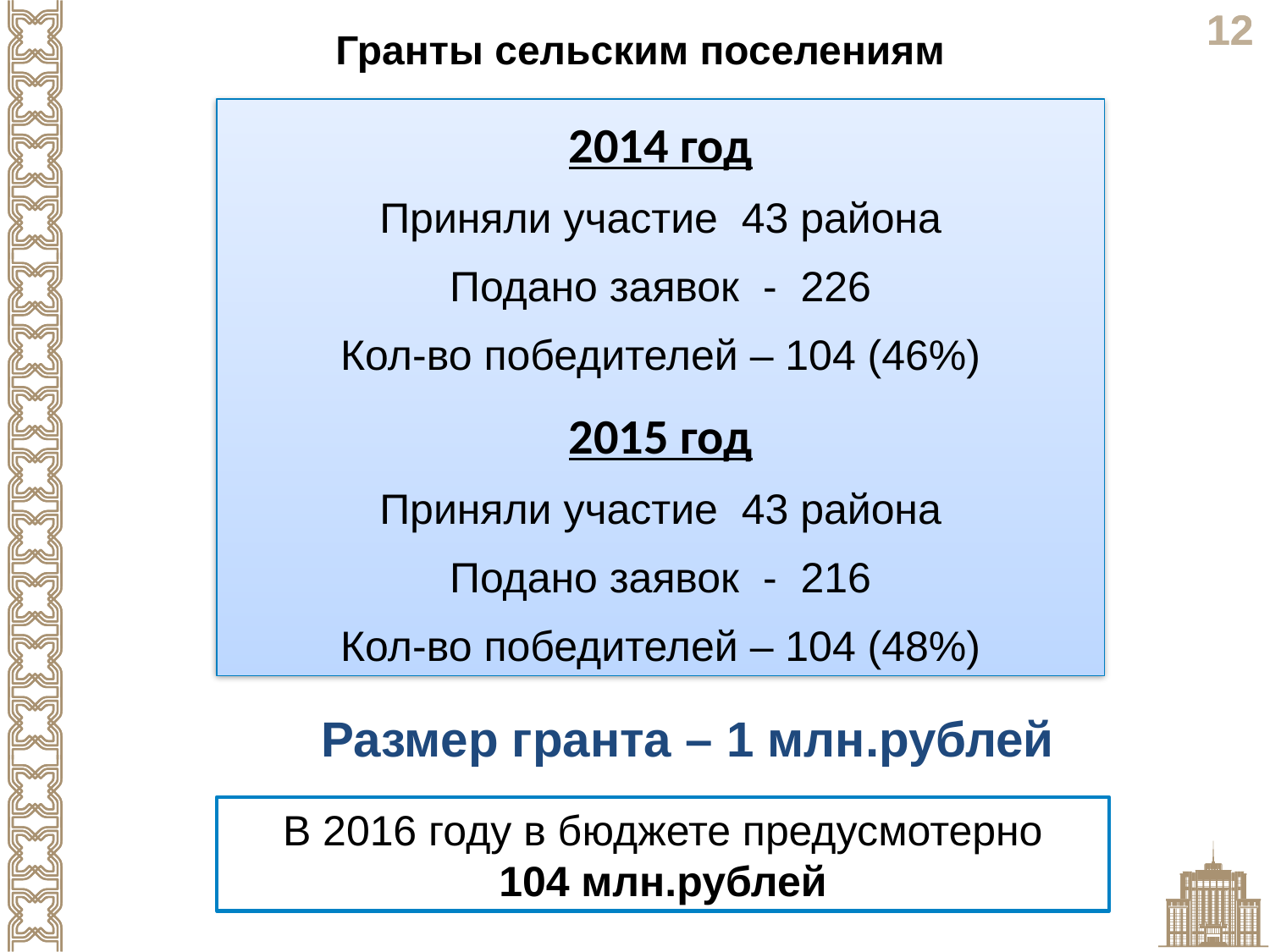

Гранты сельским поселениям
2014 год
Приняли участие  43 района
Подано заявок  -  226
Кол-во победителей – 104 (46%)
2015 год
Приняли участие  43 района
Подано заявок  -  216
Кол-во победителей – 104 (48%)
Размер гранта – 1 млн.рублей
В 2016 году в бюджете предусмотерно
104 млн.рублей